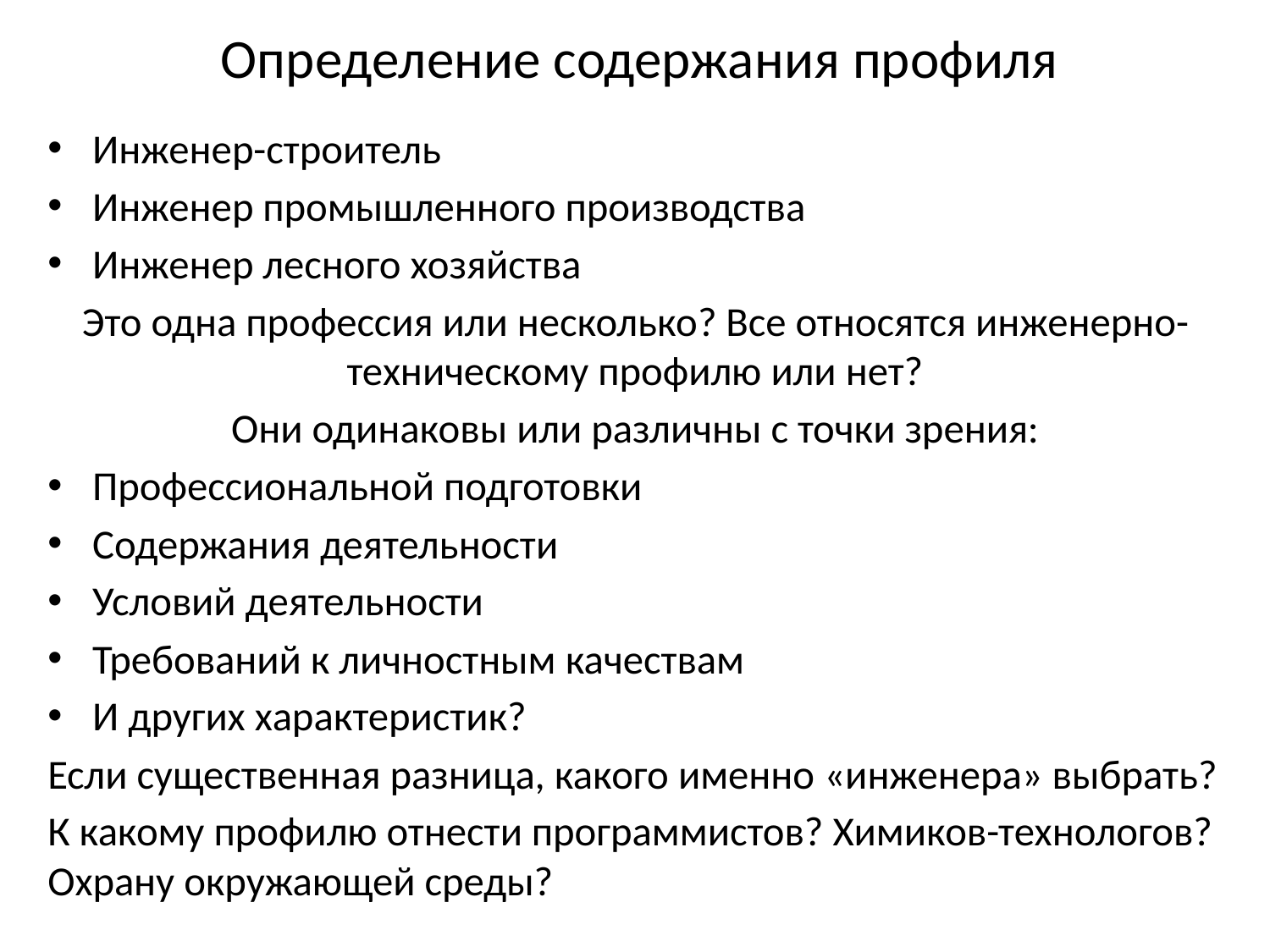

# Определение содержания профиля
Инженер-строитель
Инженер промышленного производства
Инженер лесного хозяйства
Это одна профессия или несколько? Все относятся инженерно-техническому профилю или нет?
Они одинаковы или различны с точки зрения:
Профессиональной подготовки
Содержания деятельности
Условий деятельности
Требований к личностным качествам
И других характеристик?
Если существенная разница, какого именно «инженера» выбрать?
К какому профилю отнести программистов? Химиков-технологов? Охрану окружающей среды?